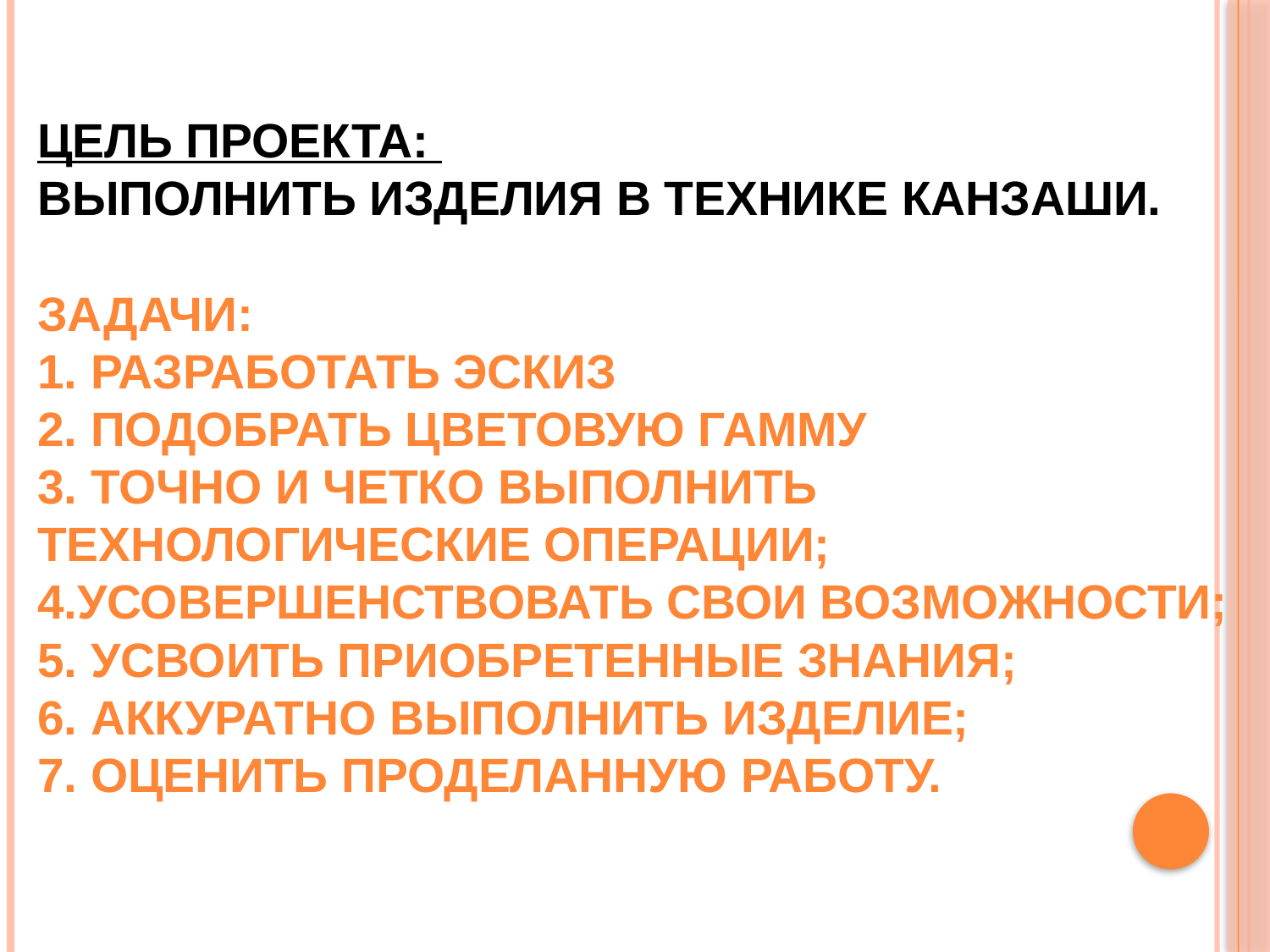

# Цель проекта: выполнить изделия в технике канзаши. Задачи: 1. Разработать эскиз 2. подобрать цветовую гамму 3. точно и четко выполнить технологические операции; 4.усовершенствовать свои возможности; 5. усвоить приобретенные знания; 6. аккуратно выполнить изделие; 7. оценить проделанную работу.